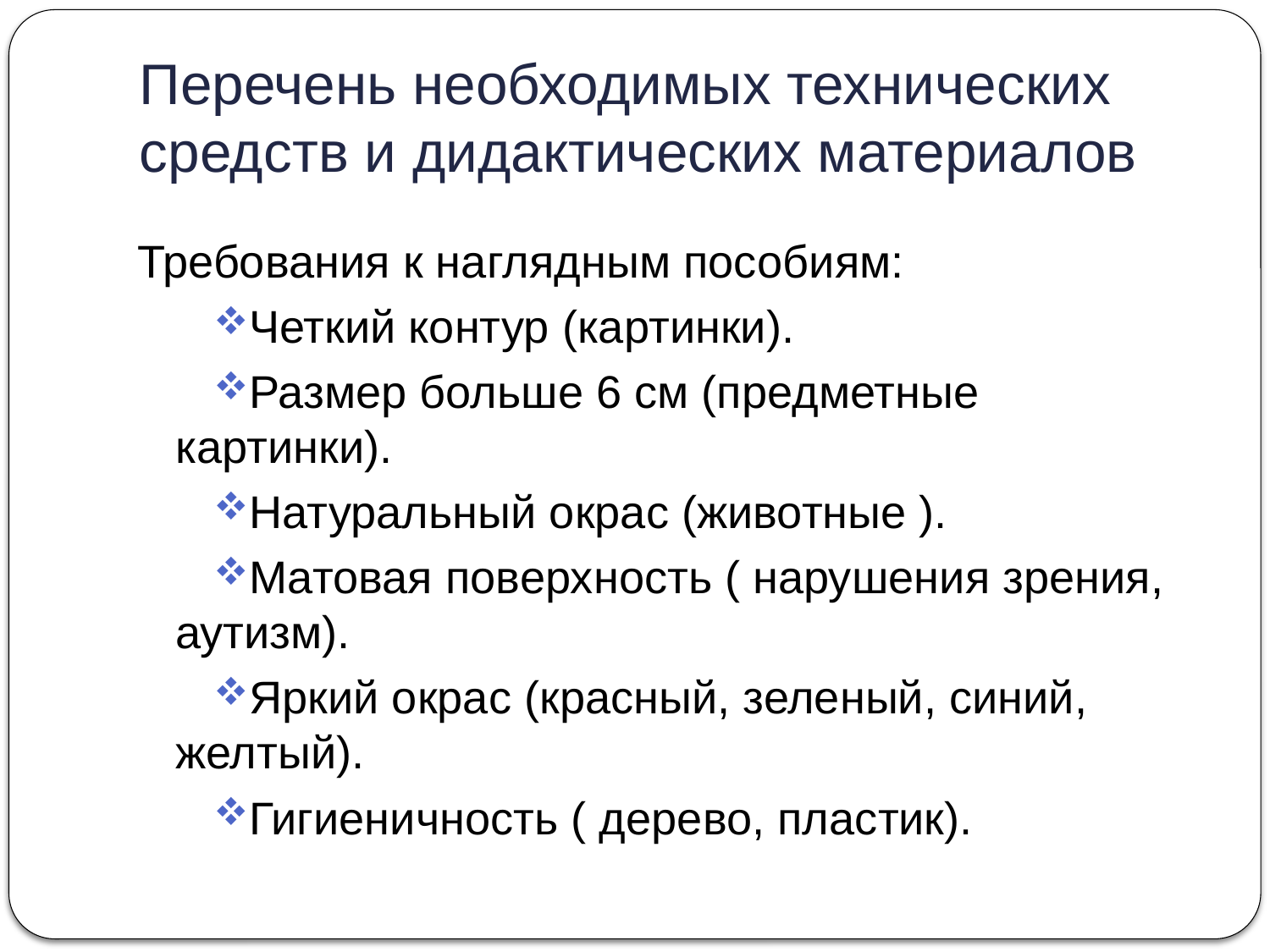

# Перечень необходимых технических средств и дидактических материалов
Требования к наглядным пособиям:
Четкий контур (картинки).
Размер больше 6 см (предметные картинки).
Натуральный окрас (животные ).
Матовая поверхность ( нарушения зрения, аутизм).
Яркий окрас (красный, зеленый, синий, желтый).
Гигиеничность ( дерево, пластик).